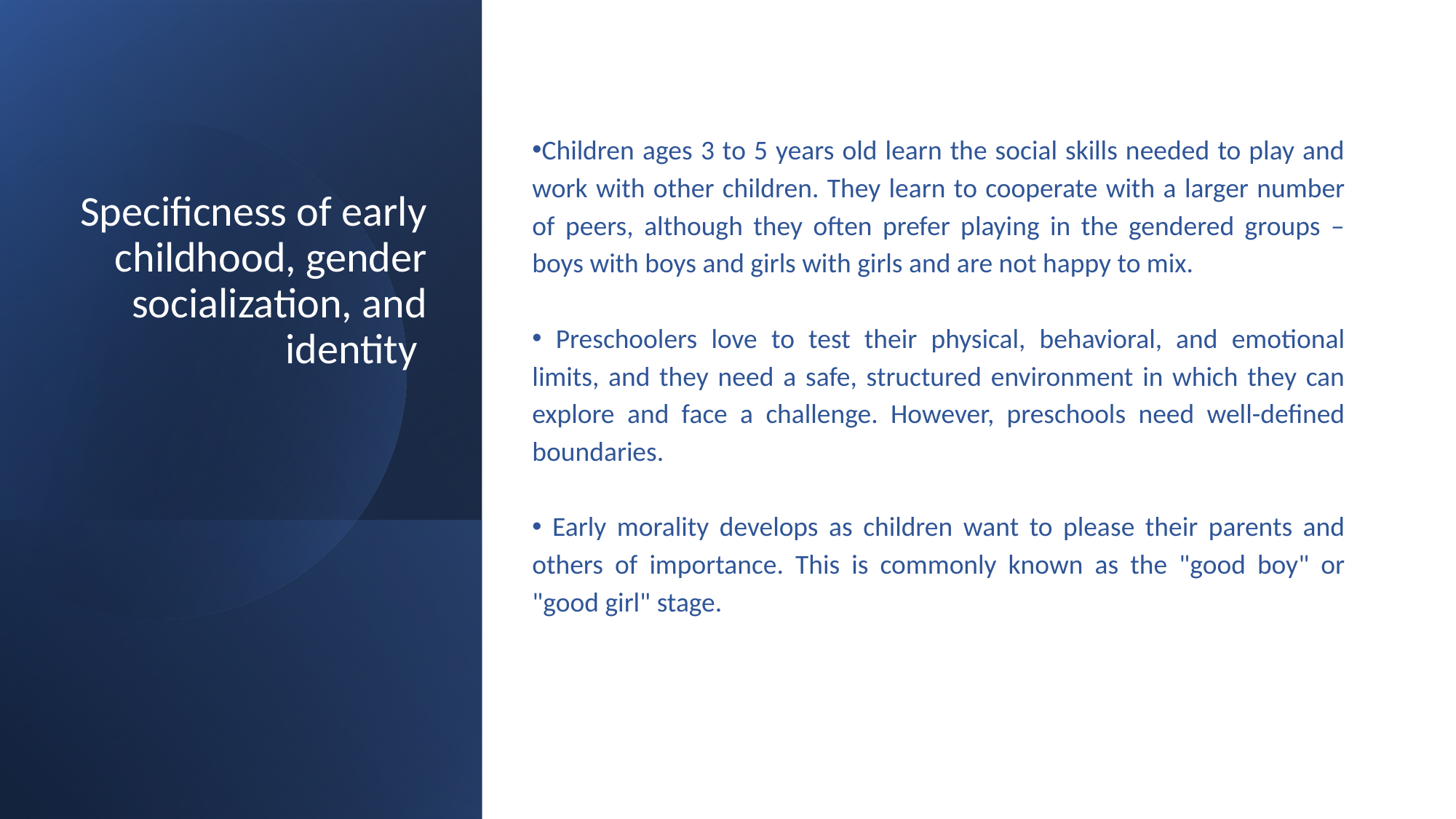

# Specificness of early childhood, gender socialization, and identity
Children ages 3 to 5 years old learn the social skills needed to play and work with other children. They learn to cooperate with a larger number of peers, although they often prefer playing in the gendered groups – boys with boys and girls with girls and are not happy to mix.

 Preschoolers love to test their physical, behavioral, and emotional limits, and they need a safe, structured environment in which they can explore and face a challenge. However, preschools need well-defined boundaries.

 Early morality develops as children want to please their parents and others of importance. This is commonly known as the "good boy" or "good girl" stage.